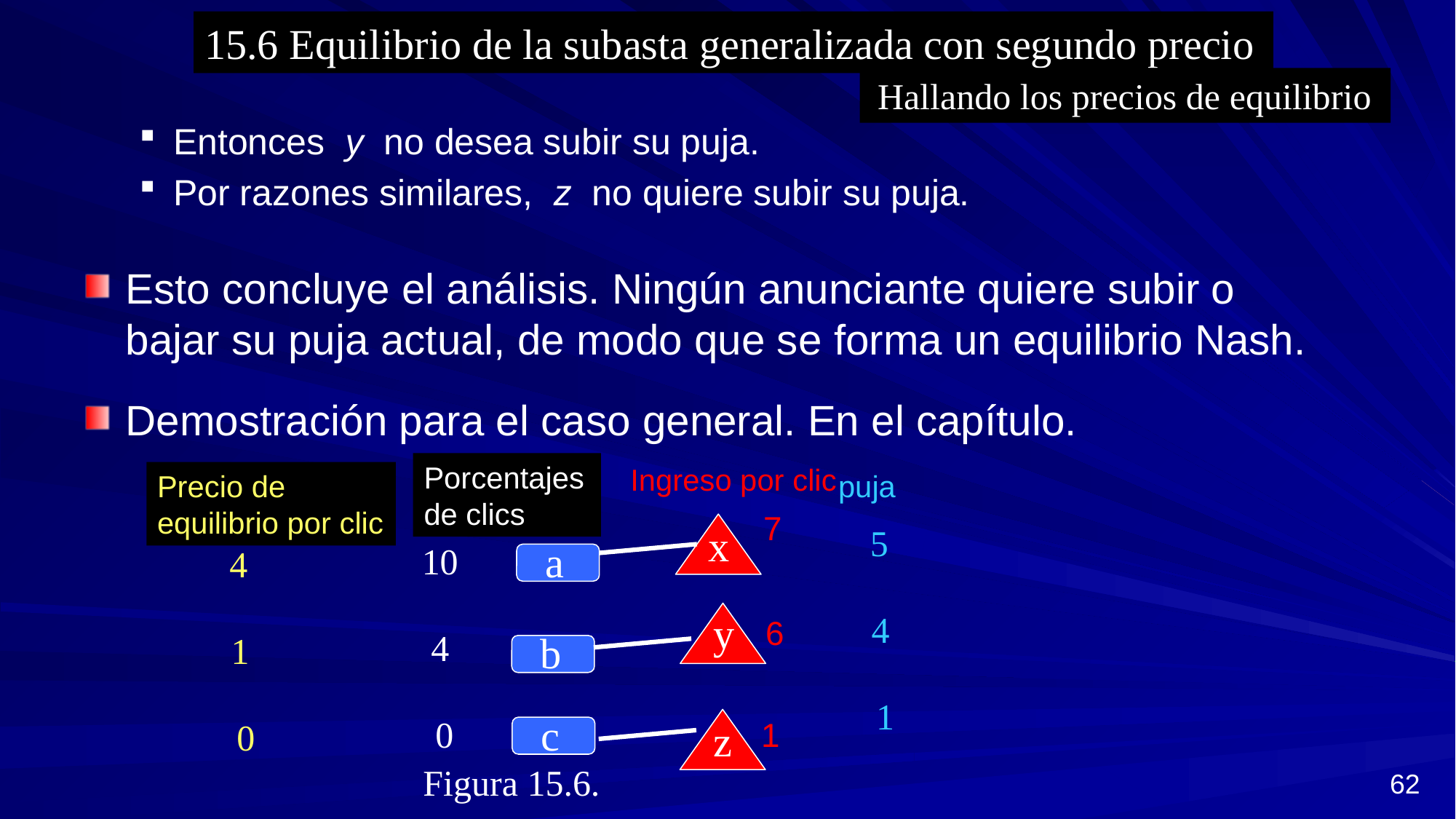

15.6 Equilibrio de la subasta generalizada con segundo precio
Hallando los precios de equilibrio
Entonces  y  no desea subir su puja.
Por razones similares,  z  no quiere subir su puja.

Esto concluye el análisis. Ningún anunciante quiere subir o bajar su puja actual, de modo que se forma un equilibrio Nash.

Demostración para el caso general. En el capítulo.
Porcentajes de clics
Ingreso por clic
puja
Precio de equilibrio por clic
7

x
5
a
10
4

y
 4

6
 4
b
1

 1
c
 0
1
z

 0

Figura 15.6.
62